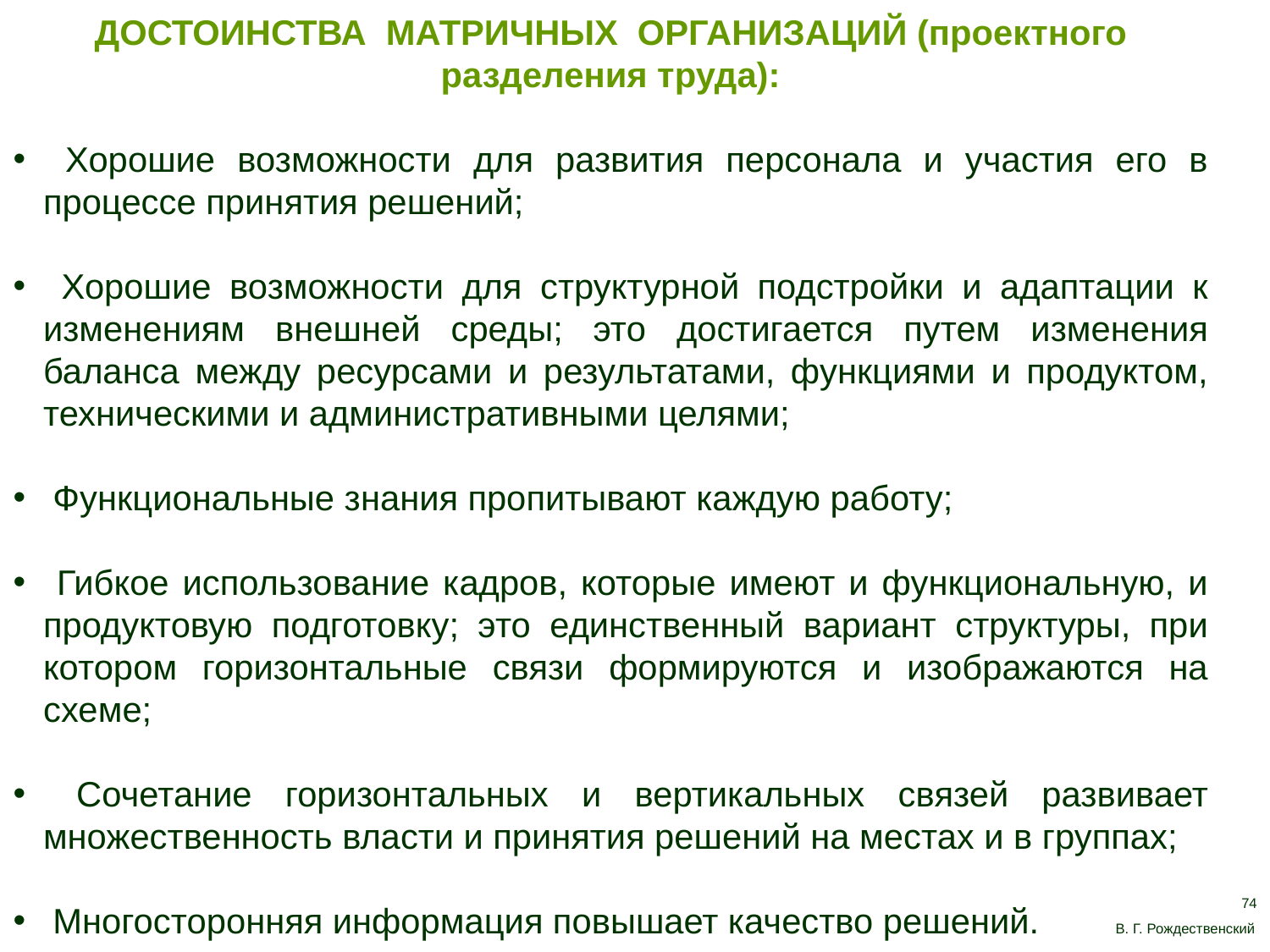

ДОСТОИНСТВА  МАТРИЧНЫХ  ОРГАНИЗАЦИЙ (проектного разделения труда):

 Хорошие возможности для развития персонала и участия его в процессе принятия решений;

 Хорошие возможности для структурной подстройки и адаптации к изменениям внешней среды; это достигается путем изменения баланса между ресурсами и результатами, функциями и продуктом, техническими и административными целями;

 Функциональные знания пропитывают каждую работу;

 Гибкое использование кадров, которые имеют и функциональную, и продуктовую подготовку; это единственный вариант структуры, при котором горизонтальные связи формируются и изображаются на схеме;

 Сочетание горизонтальных и вертикальных связей развивает множественность власти и принятия решений на местах и в группах;

 Многосторонняя информация повышает качество решений.
74
В. Г. Рождественский